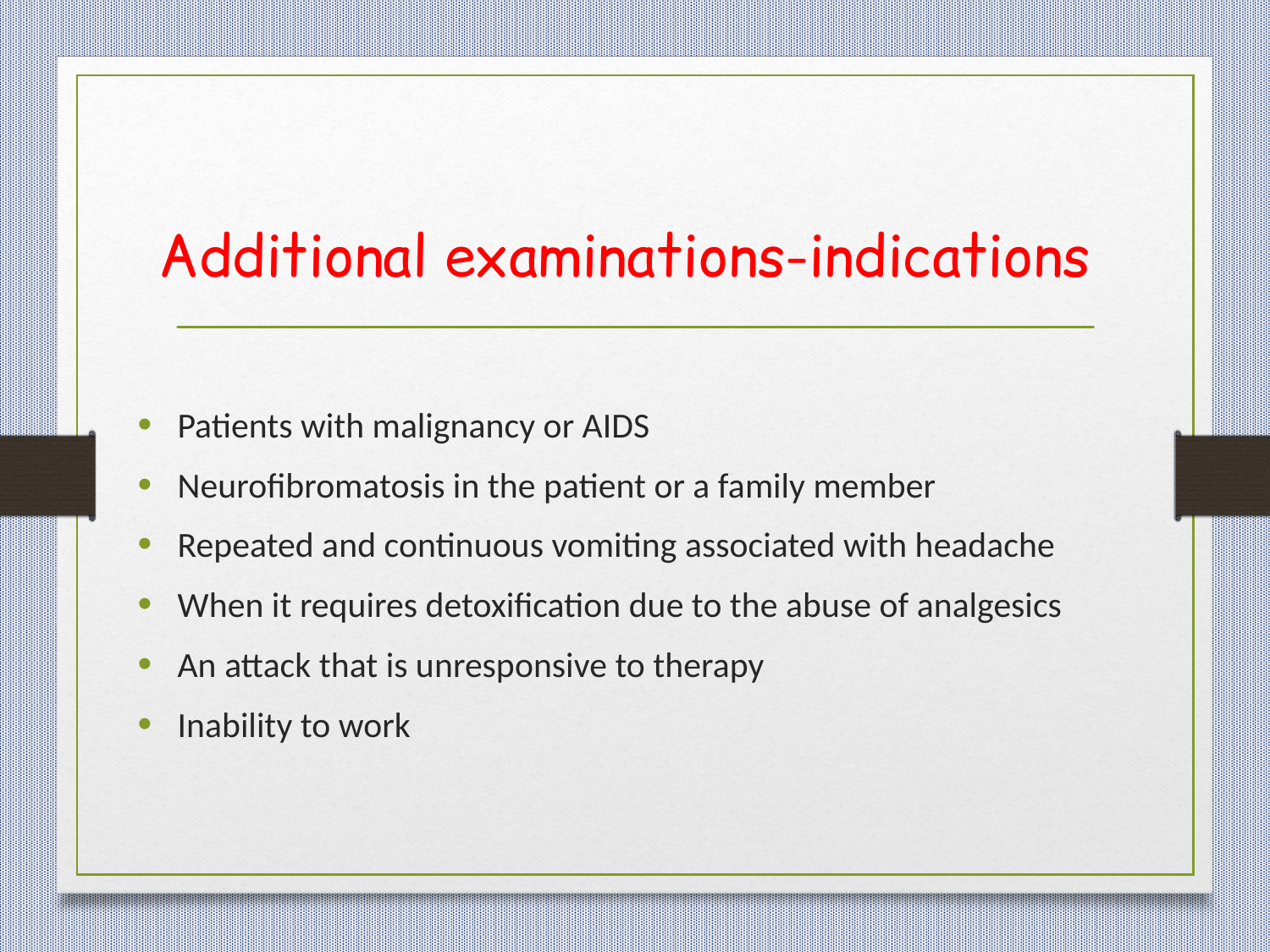

# Additional examinations-indications
Patients with malignancy or AIDS
Neurofibromatosis in the patient or a family member
Repeated and continuous vomiting associated with headache
When it requires detoxification due to the abuse of analgesics
An attack that is unresponsive to therapy
Inability to work